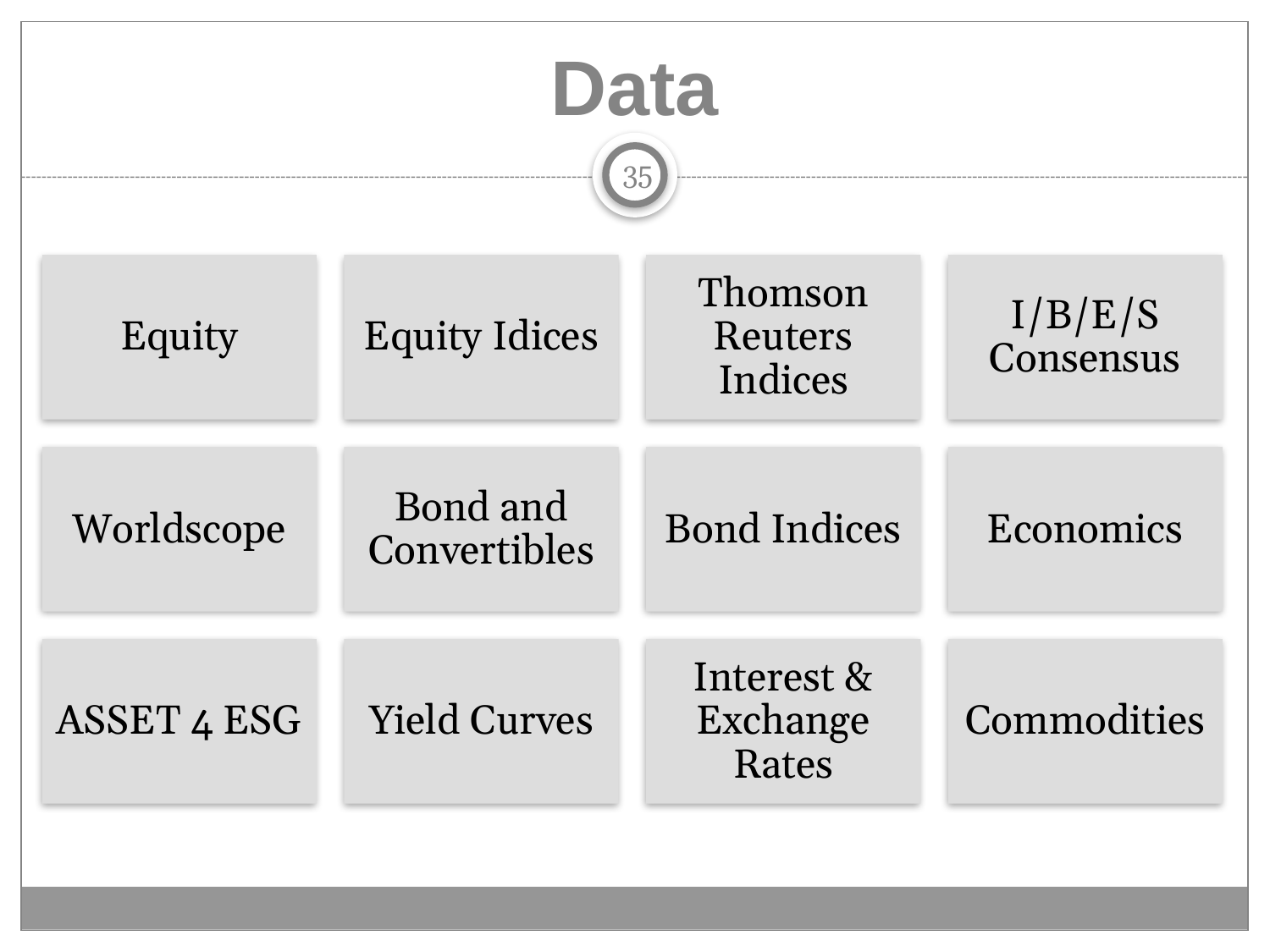

# Data
35
Equity
Equity Idices
Thomson Reuters Indices
I/B/E/S Consensus
Worldscope
Bond and Convertibles
Bond Indices
Economics
ASSET 4 ESG
Yield Curves
Interest & Exchange Rates
Commodities